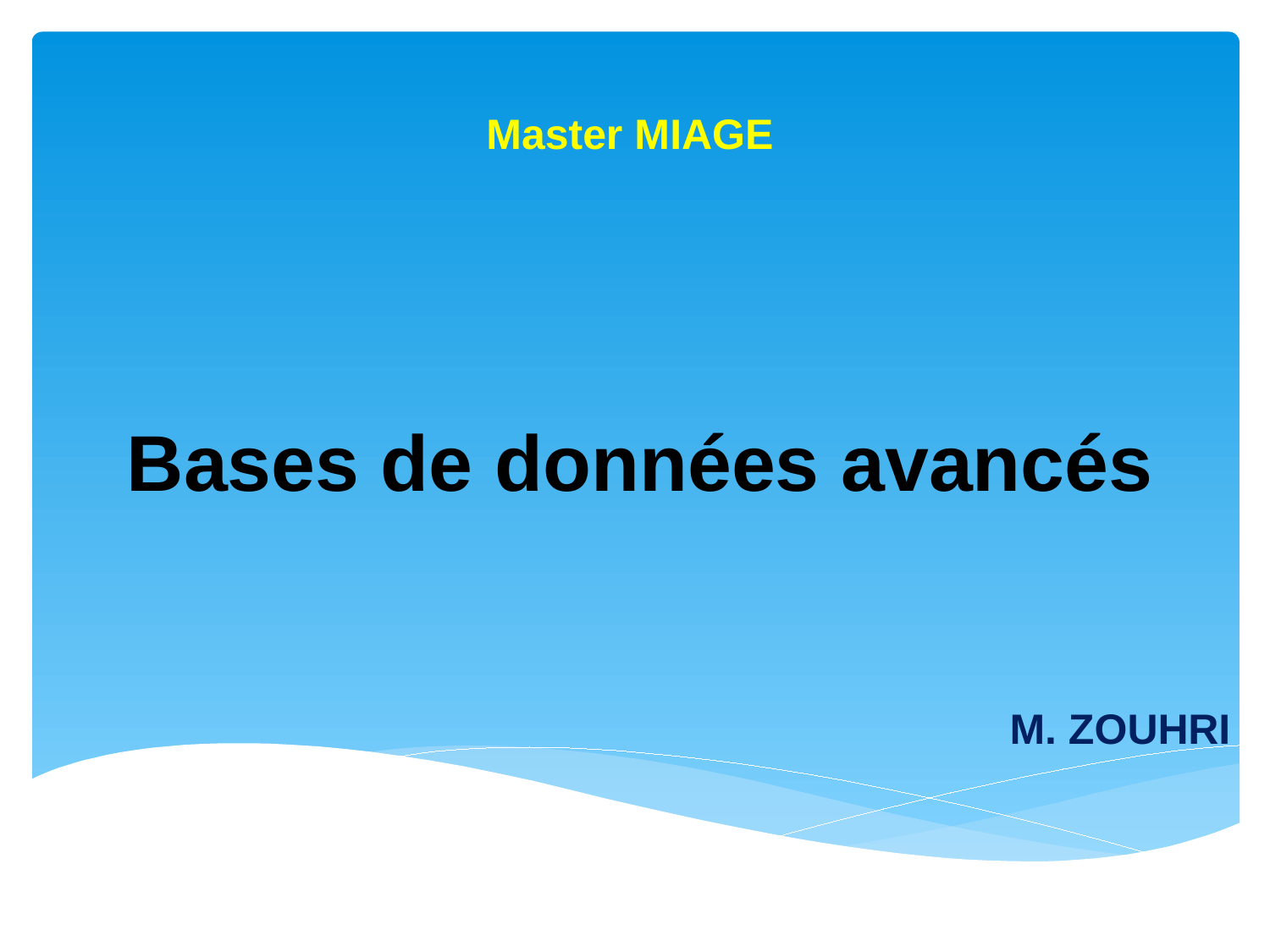

Master MIAGE
# Bases de données avancés
M. ZOUHRI